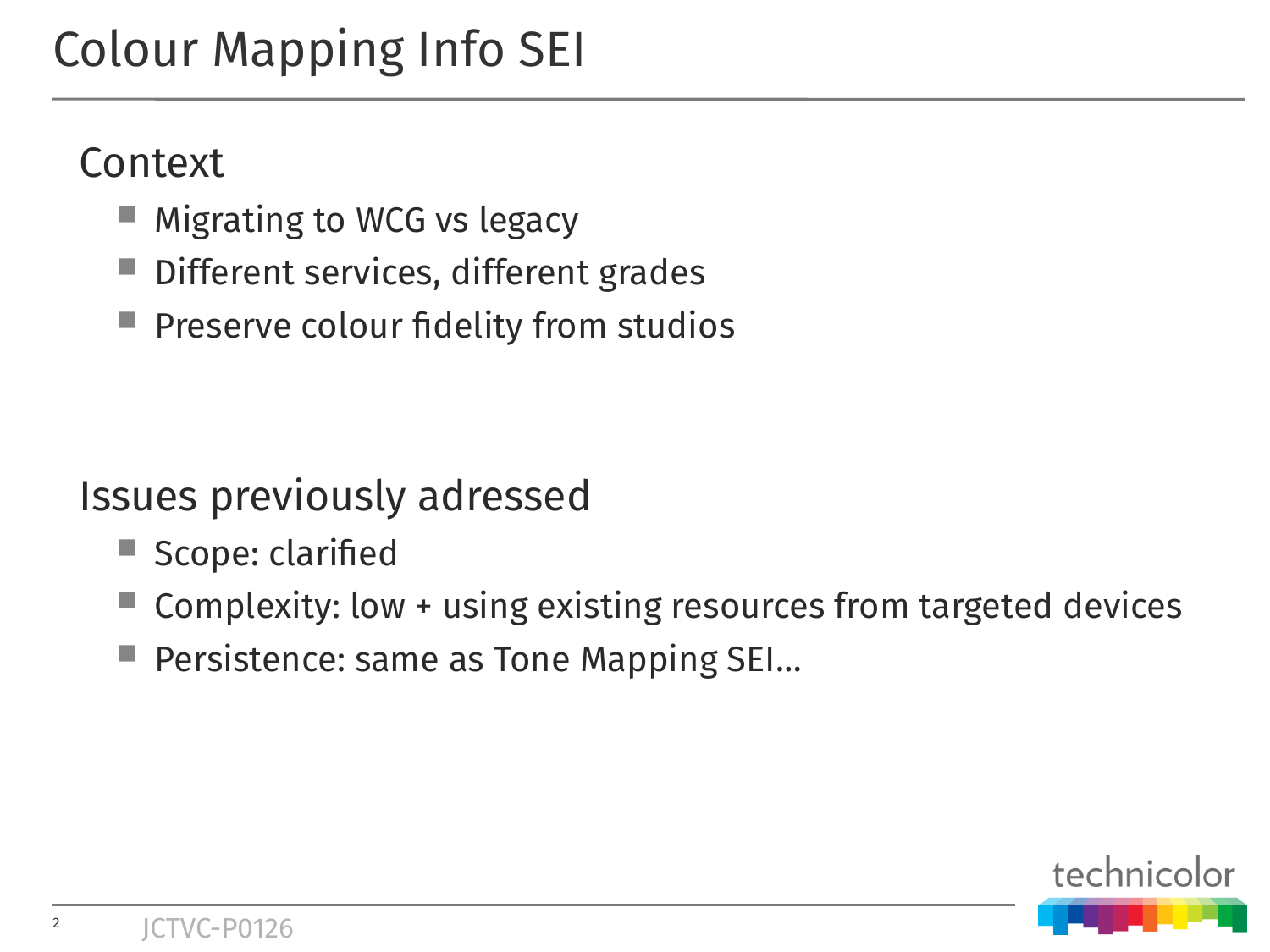

# Colour Mapping Info SEI
Context
Migrating to WCG vs legacy
Different services, different grades
Preserve colour fidelity from studios

Issues previously adressed
Scope: clarified
Complexity: low + using existing resources from targeted devices
Persistence: same as Tone Mapping SEI…

JCTVC-P0126
2